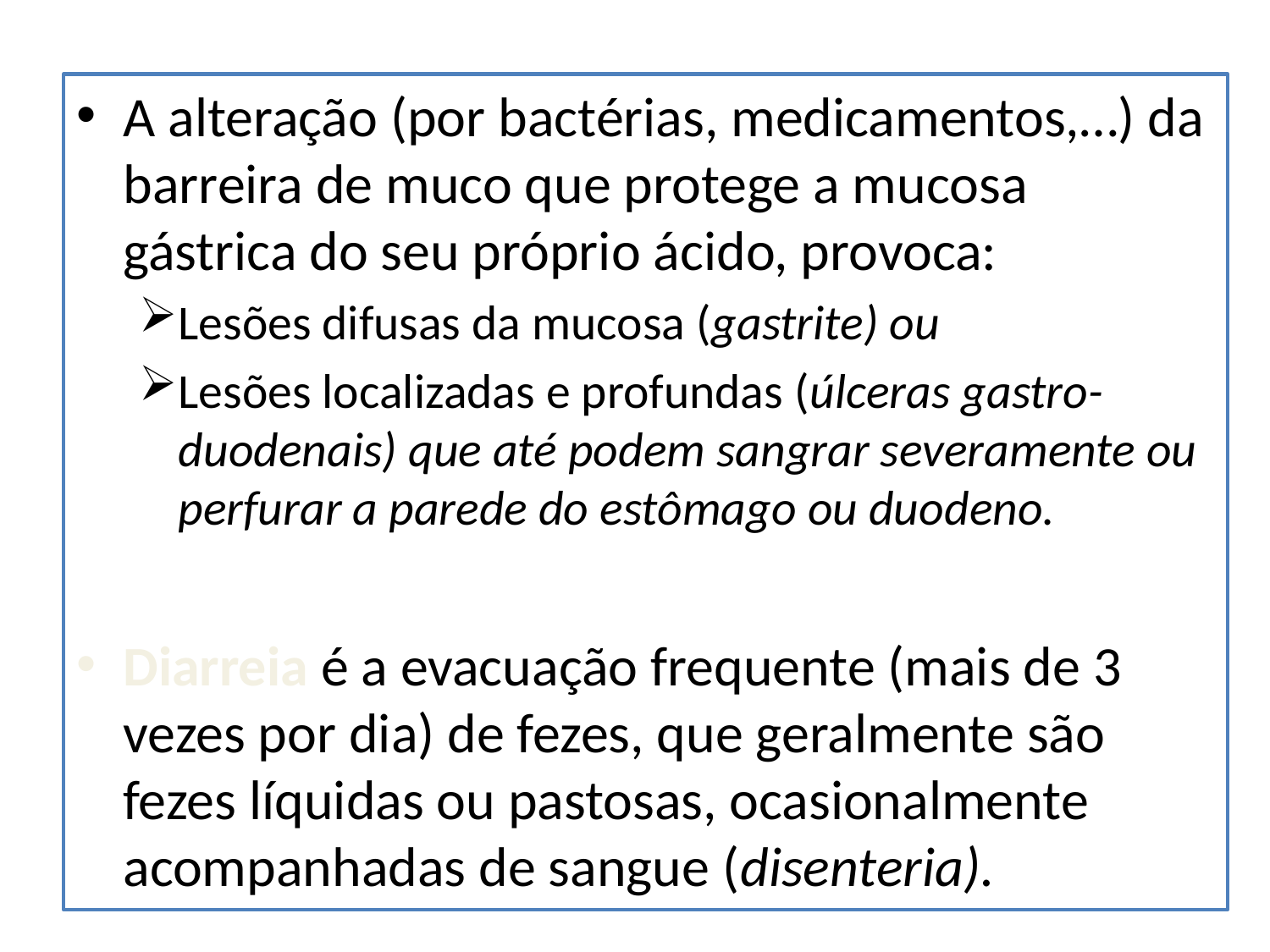

#
A alteração (por bactérias, medicamentos,…) da barreira de muco que protege a mucosa gástrica do seu próprio ácido, provoca:
Lesões difusas da mucosa (gastrite) ou
Lesões localizadas e profundas (úlceras gastro-duodenais) que até podem sangrar severamente ou perfurar a parede do estômago ou duodeno.

Diarreia é a evacuação frequente (mais de 3 vezes por dia) de fezes, que geralmente são fezes líquidas ou pastosas, ocasionalmente acompanhadas de sangue (disenteria).